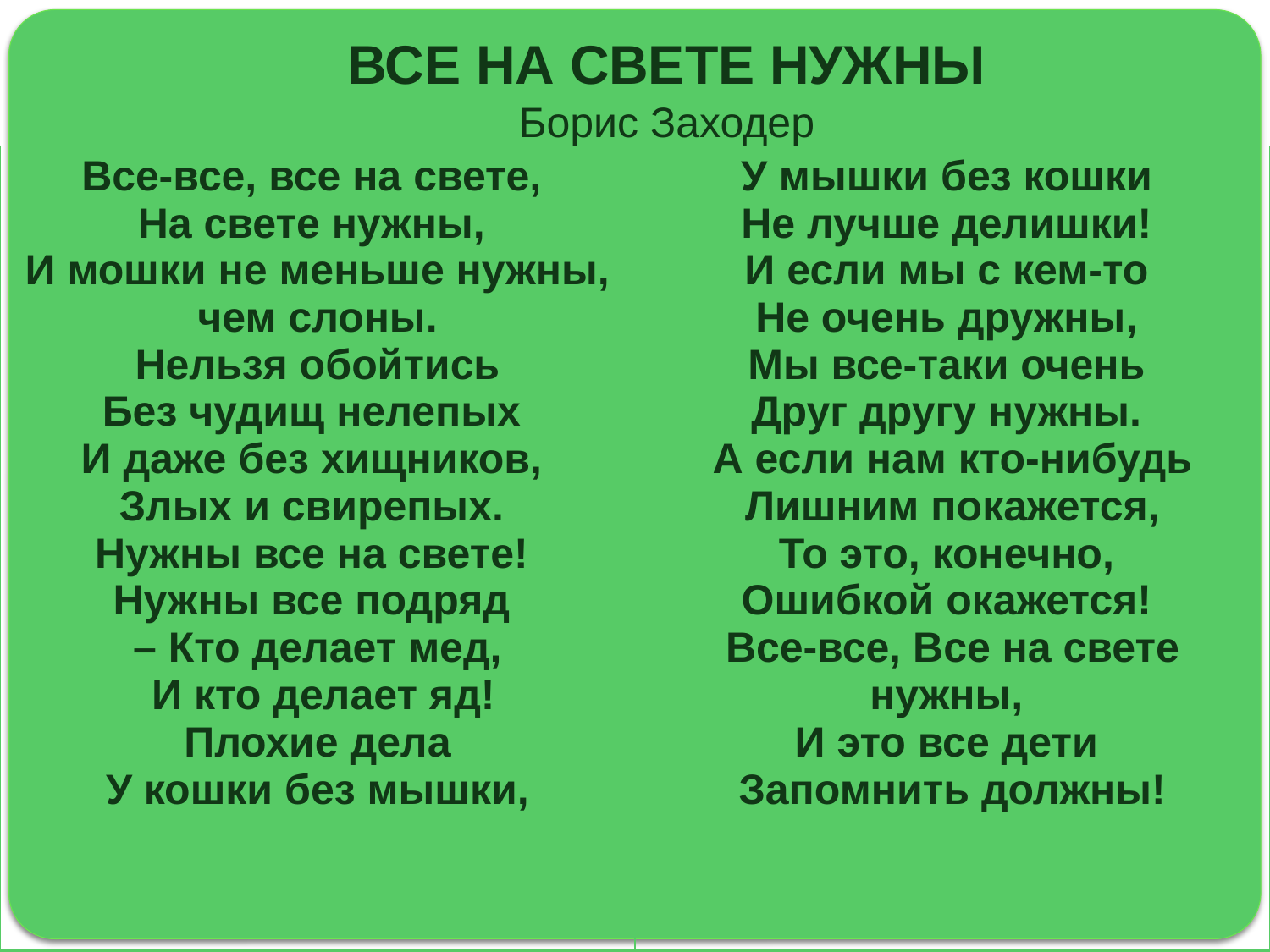

# ВСЕ НА СВЕТЕ НУЖНЫ Борис Заходер
| Все-все, все на свете, На свете нужны, И мошки не меньше нужны, чем слоны. Нельзя обойтись Без чудищ нелепых И даже без хищников, Злых и свирепых. Нужны все на свете! Нужны все подряд – Кто делает мед, И кто делает яд! Плохие дела У кошки без мышки, | У мышки без кошки Не лучше делишки! И если мы с кем-то Не очень дружны, Мы все-таки очень Друг другу нужны. А если нам кто-нибудь Лишним покажется, То это, конечно, Ошибкой окажется! Все-все, Все на свете нужны, И это все дети Запомнить должны! |
| --- | --- |